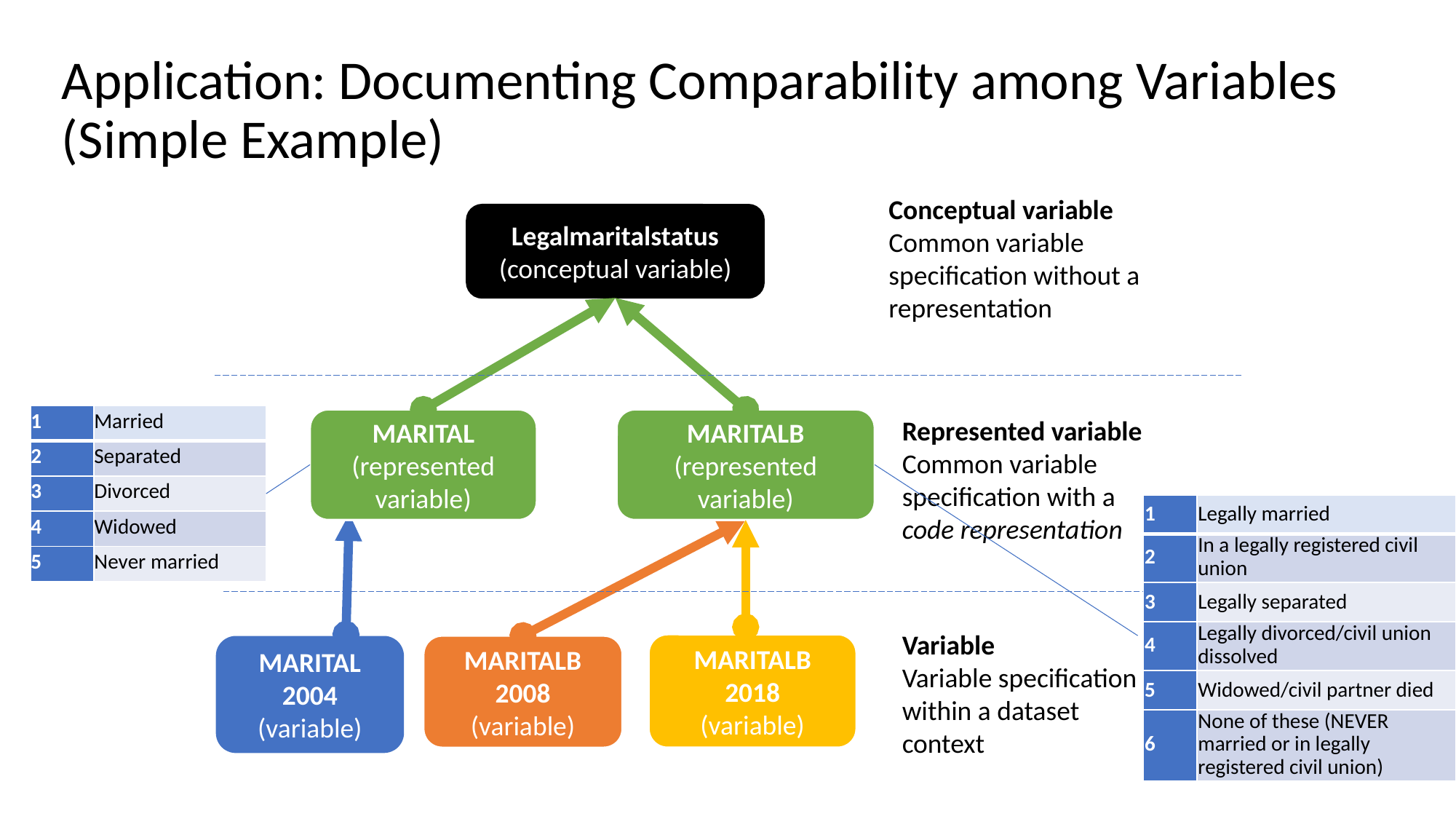

# Application: Documenting Comparability among Variables (Simple Example)
Conceptual variable
Common variable specification without a representation
Legalmaritalstatus
(conceptual variable)
| 1 | Married |
| --- | --- |
| 2 | Separated |
| 3 | Divorced |
| 4 | Widowed |
| 5 | Never married |
MARITAL
(represented variable)
MARITALB
(represented variable)
Represented variable
Common variable specification with a code representation
| 1 | Legally married |
| --- | --- |
| 2 | In a legally registered civil union |
| 3 | Legally separated |
| 4 | Legally divorced/civil union dissolved |
| 5 | Widowed/civil partner died |
| 6 | None of these (NEVER married or in legally registered civil union) |
Variable
Variable specification within a dataset context
MARITALB
2018
(variable)
MARITALB
2008
(variable)
MARITAL
2004
(variable)